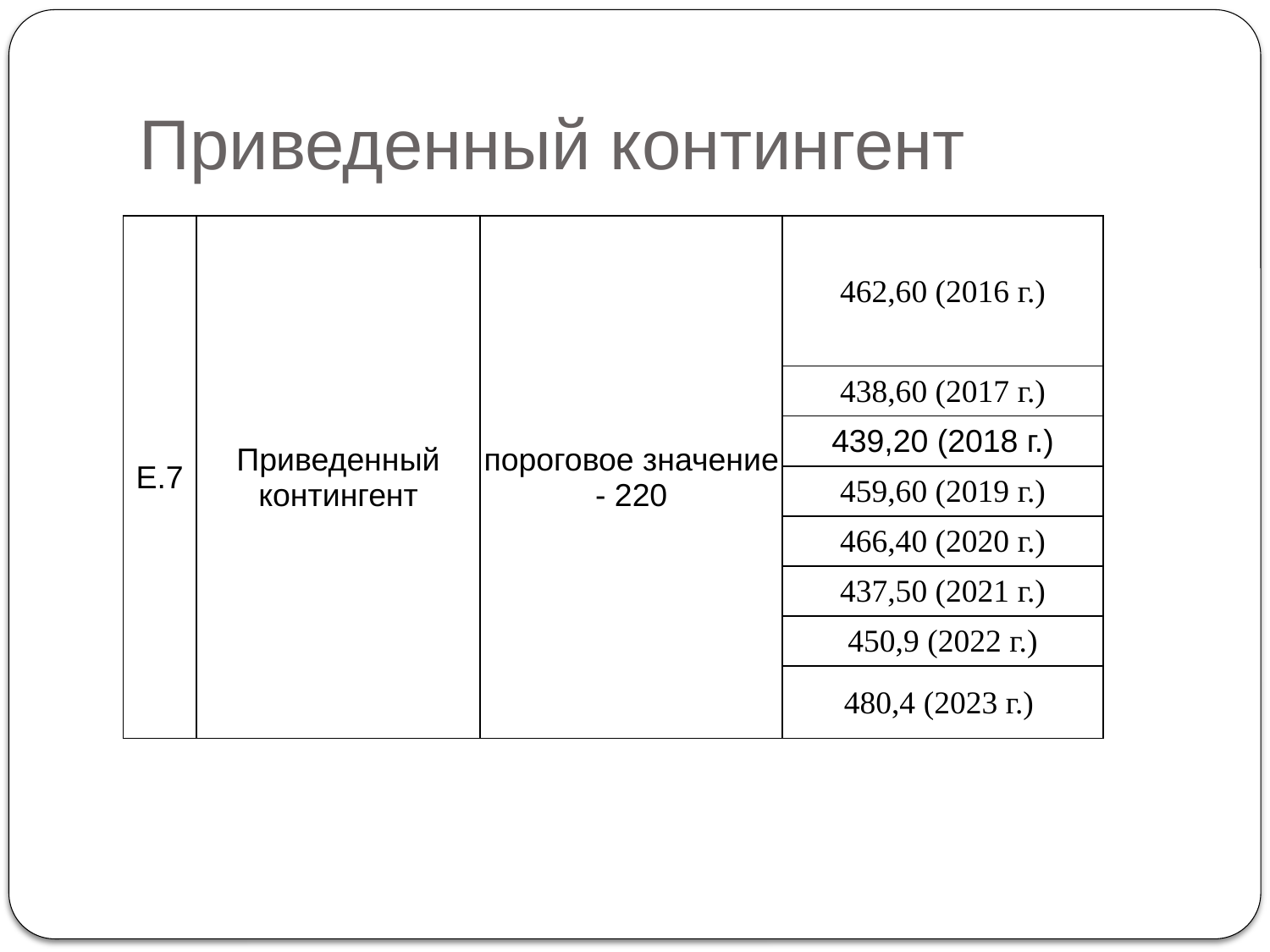

# Приведенный контингент
| Е.7 | Приведенный контингент | пороговое значение - 220 | 462,60 (2016 г.) |
| --- | --- | --- | --- |
|  |  |  | 438,60 (2017 г.) |
|  |  |  | 439,20 (2018 г.) |
|  |  |  | 459,60 (2019 г.) |
|  |  |  | 466,40 (2020 г.) |
|  |  |  | 437,50 (2021 г.) |
|  |  |  | 450,9 (2022 г.) |
|  |  |  | 480,4 (2023 г.) |